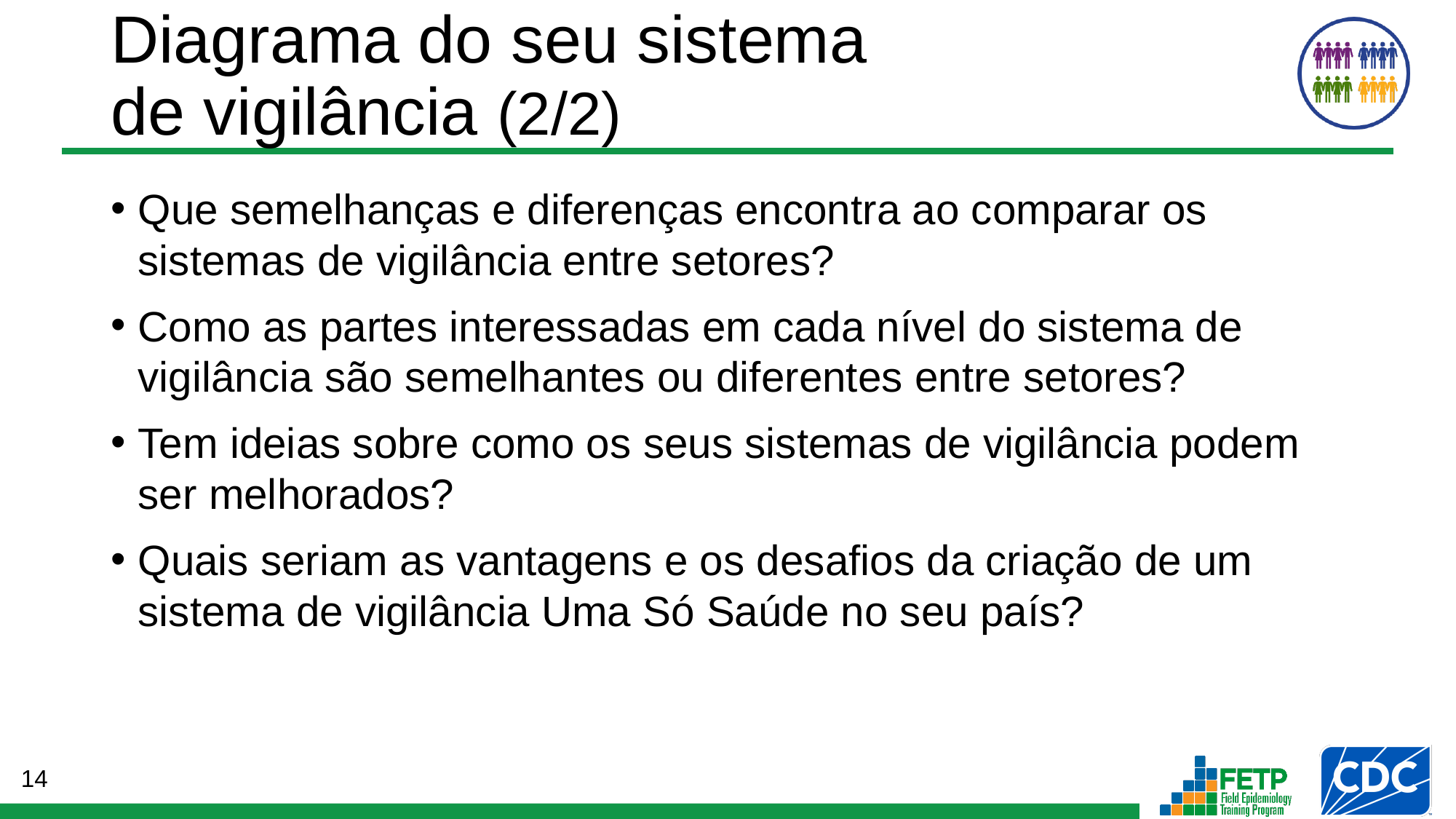

Diagrama do seu sistema
de vigilância (2/2)
Que semelhanças e diferenças encontra ao comparar os sistemas de vigilância entre setores?
Como as partes interessadas em cada nível do sistema de vigilância são semelhantes ou diferentes entre setores?
Tem ideias sobre como os seus sistemas de vigilância podem ser melhorados?
Quais seriam as vantagens e os desafios da criação de um sistema de vigilância Uma Só Saúde no seu país?